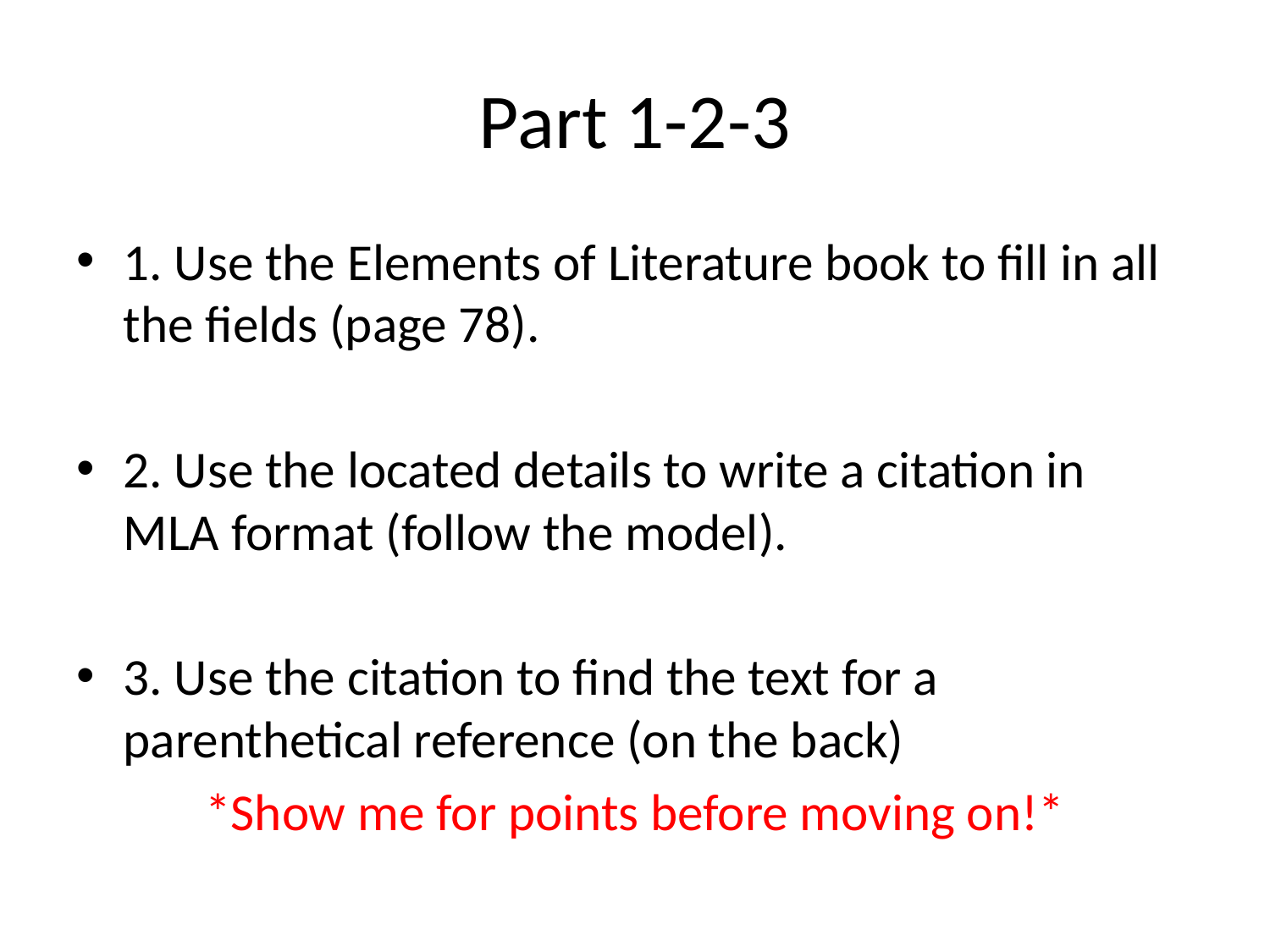

# Part 1-2-3
1. Use the Elements of Literature book to fill in all the fields (page 78).

2. Use the located details to write a citation in MLA format (follow the model).

3. Use the citation to find the text for a parenthetical reference (on the back)
*Show me for points before moving on!*